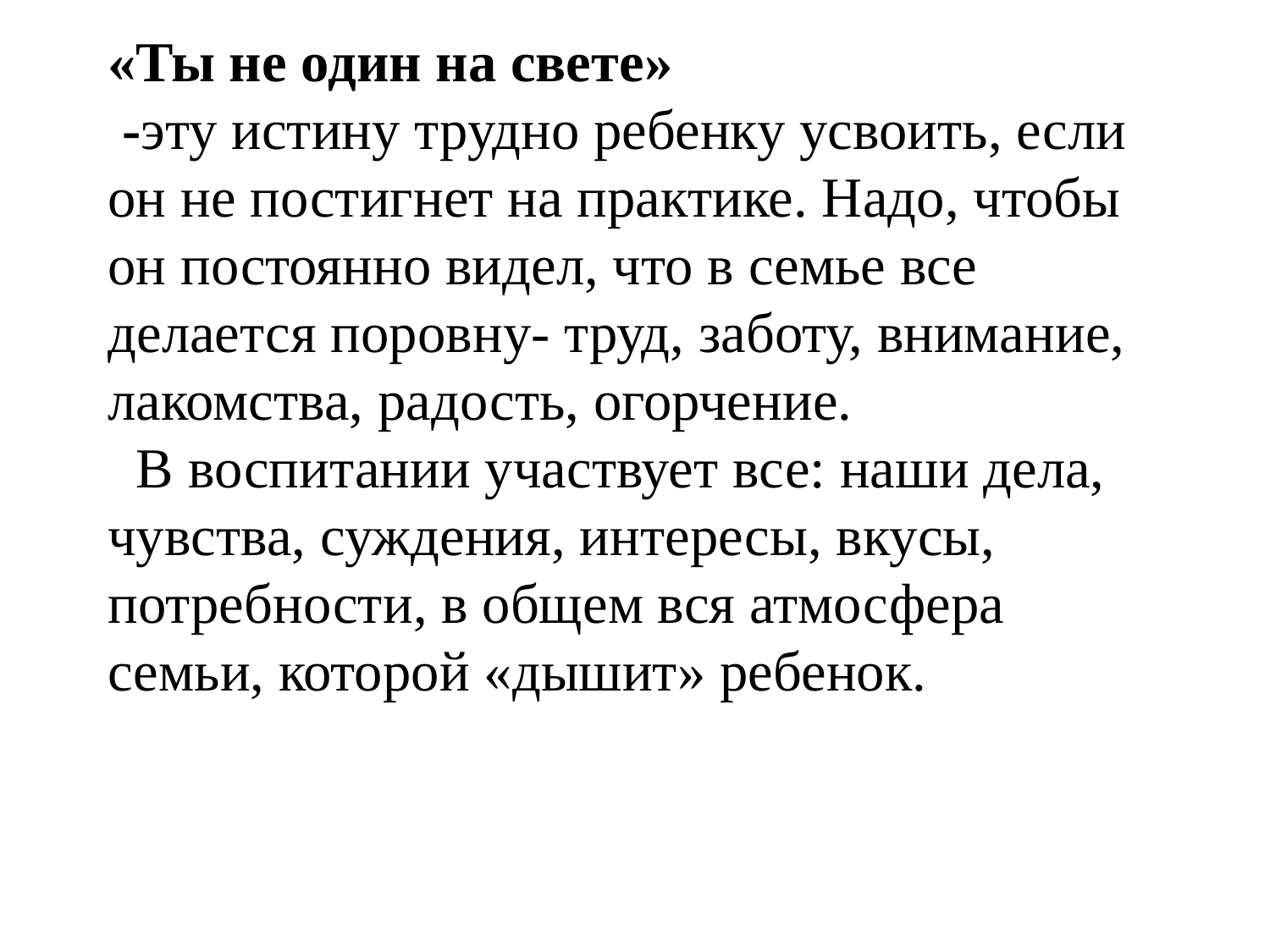

# «Ты не один на свете» -эту истину трудно ребенку усвоить, если он не постигнет на практике. Надо, чтобы он постоянно видел, что в семье все делается поровну- труд, заботу, внимание, лакомства, радость, огорчение. В воспитании участвует все: наши дела, чувства, суждения, интересы, вкусы, потребности, в общем вся атмосфера семьи, которой «дышит» ребенок.